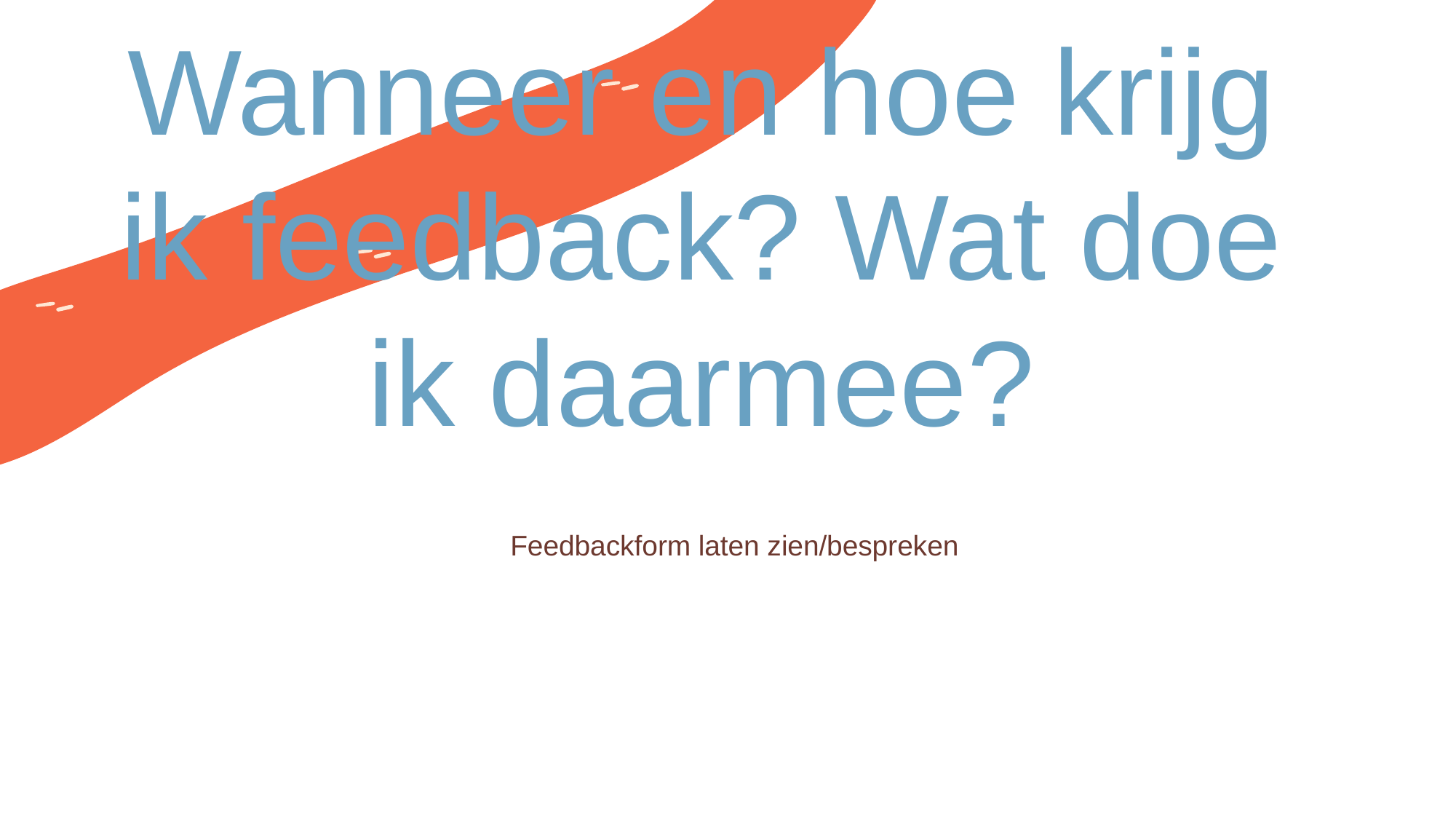

# Wanneer en hoe krijg ik feedback? Wat doe ik daarmee?
Feedbackform laten zien/bespreken